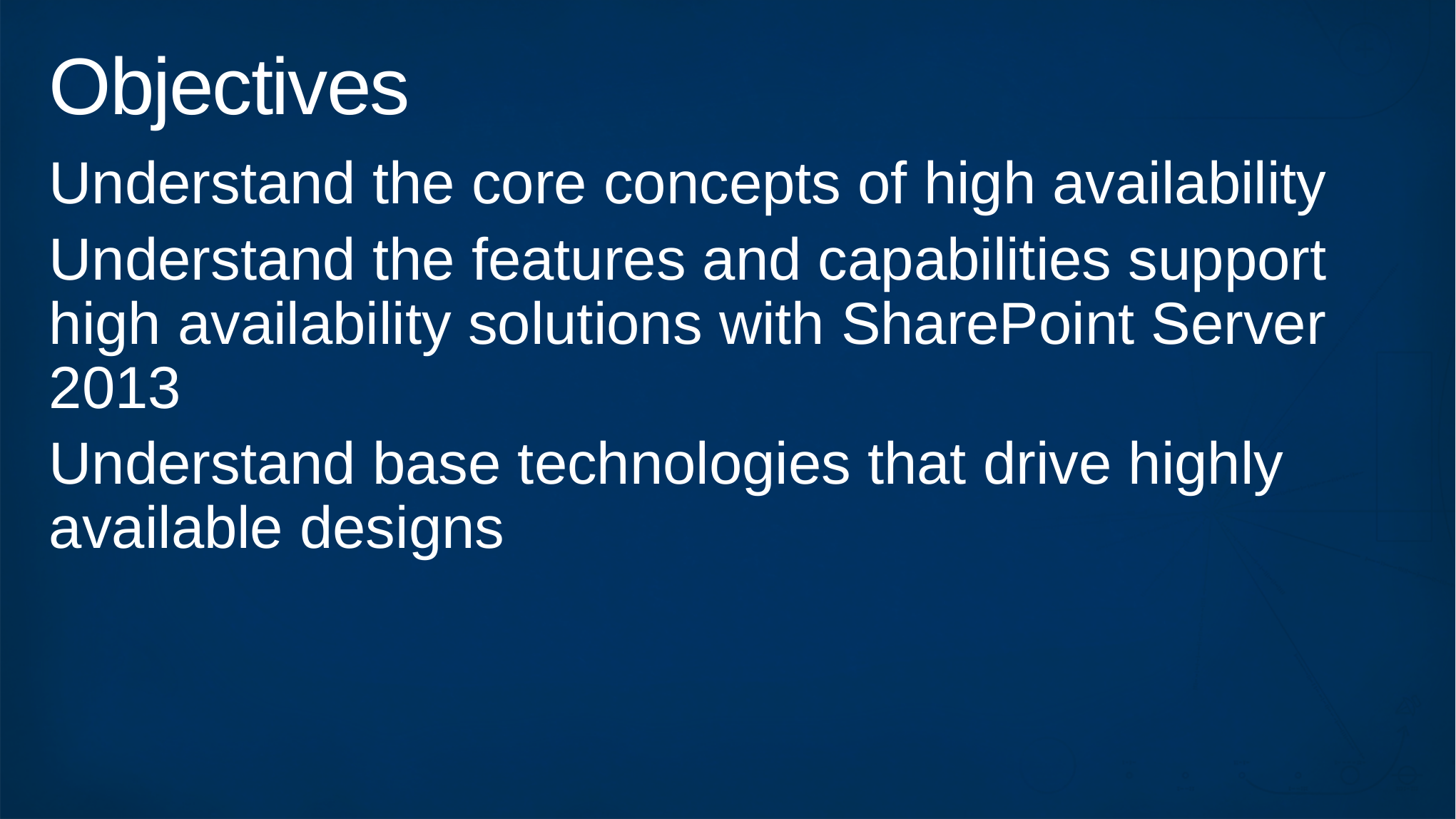

# Objectives
Understand the core concepts of high availability
Understand the features and capabilities support high availability solutions with SharePoint Server 2013
Understand base technologies that drive highly available designs